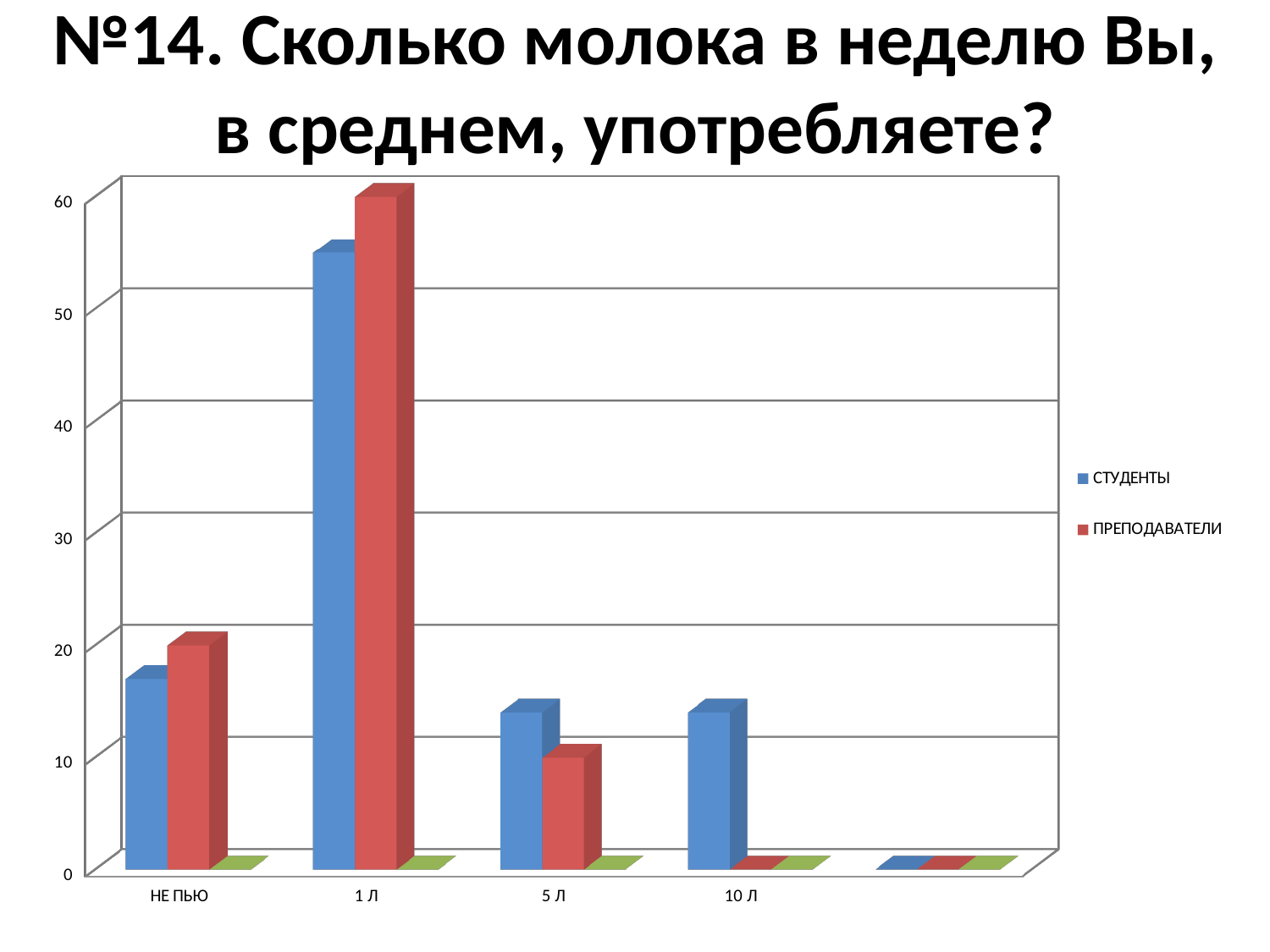

# №14. Сколько молока в неделю Вы, в среднем, употребляете?

[unsupported chart]